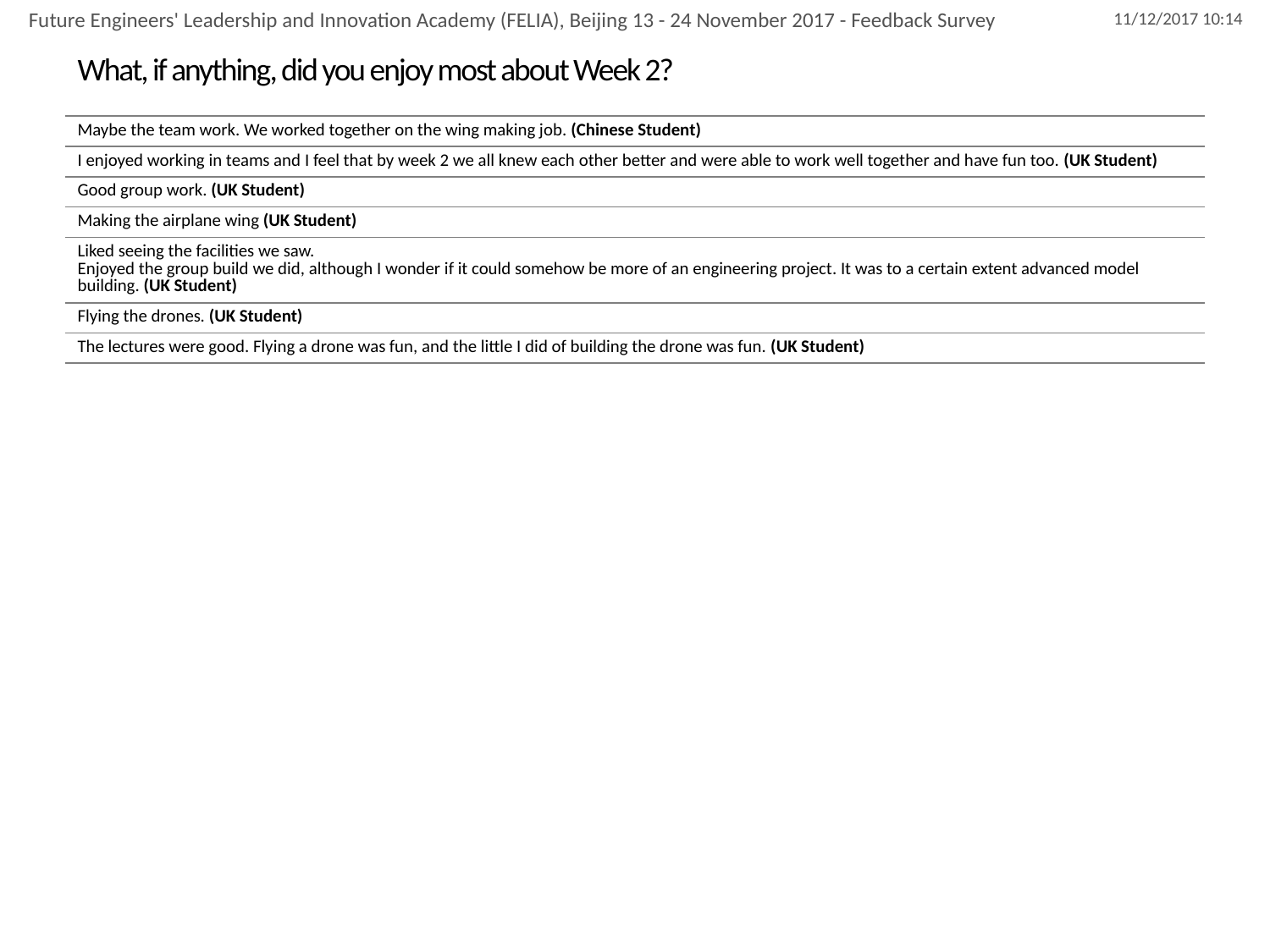

Future Engineers' Leadership and Innovation Academy (FELIA), Beijing 13 - 24 November 2017 - Feedback Survey
# What, if anything, did you enjoy most about Week 2?
| Maybe the team work. We worked together on the wing making job. (Chinese Student) |
| --- |
| I enjoyed working in teams and I feel that by week 2 we all knew each other better and were able to work well together and have fun too. (UK Student) |
| Good group work. (UK Student) |
| Making the airplane wing (UK Student) |
| Liked seeing the facilities we saw. Enjoyed the group build we did, although I wonder if it could somehow be more of an engineering project. It was to a certain extent advanced model building. (UK Student) |
| Flying the drones. (UK Student) |
| The lectures were good. Flying a drone was fun, and the little I did of building the drone was fun. (UK Student) |